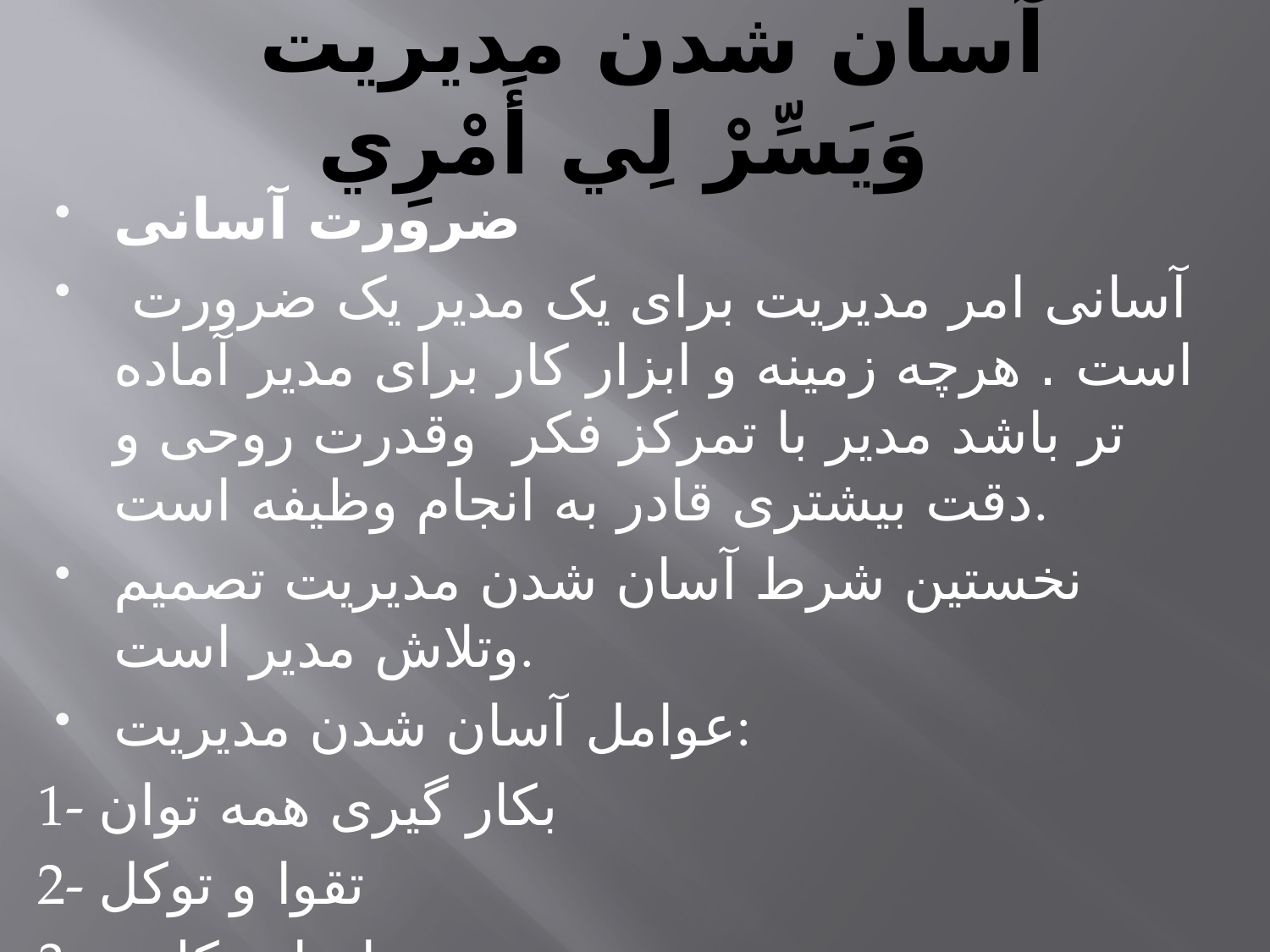

# آسان شدن مدیریت   وَيَسِّرْ لِي أَمْرِي
ضرورت آسانی
 آسانی امر مدیریت برای یک مدیر یک ضرورت است . هرچه زمینه و ابزار کار برای مدیر آماده تر باشد مدیر با تمرکز فکر  وقدرت روحی و دقت بیشتری قادر به انجام وظیفه است.
نخستین شرط آسان شدن مدیریت تصمیم وتلاش مدیر است.
عوامل آسان شدن مدیریت:
1- بکار گیری همه توان
2- تقوا و توکل
3- انجام تکلیف
4- دعا